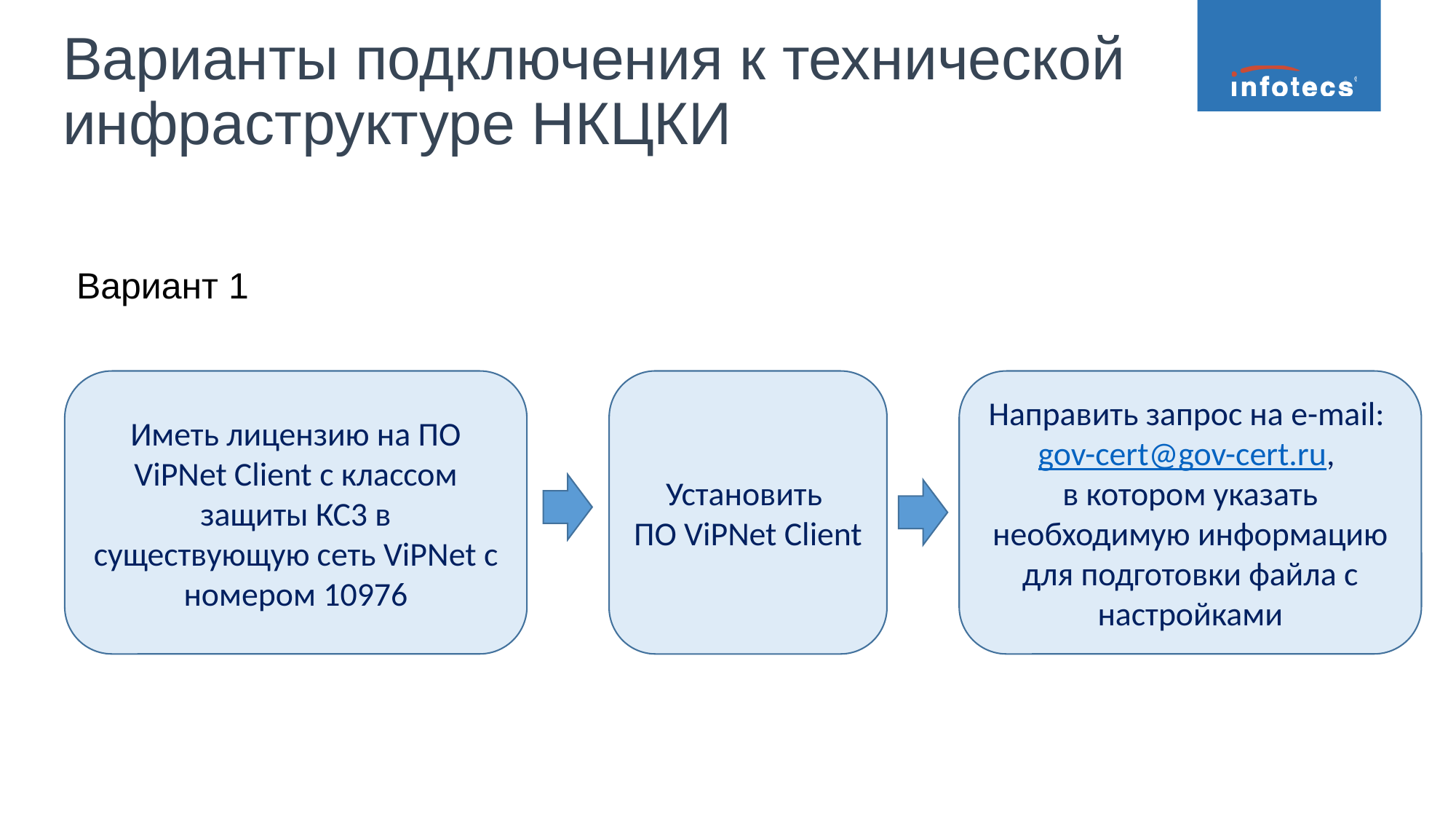

Варианты подключения к технической
инфраструктуре НКЦКИ
Вариант 1
Иметь лицензию на ПО ViPNet Client с классом защиты КС3 в существующую сеть ViPNet с номером 10976
Установить
ПО ViPNet Client
Направить запрос на e-mail: gov-cert@gov-cert.ru,
в котором указать необходимую информацию для подготовки файла с настройками